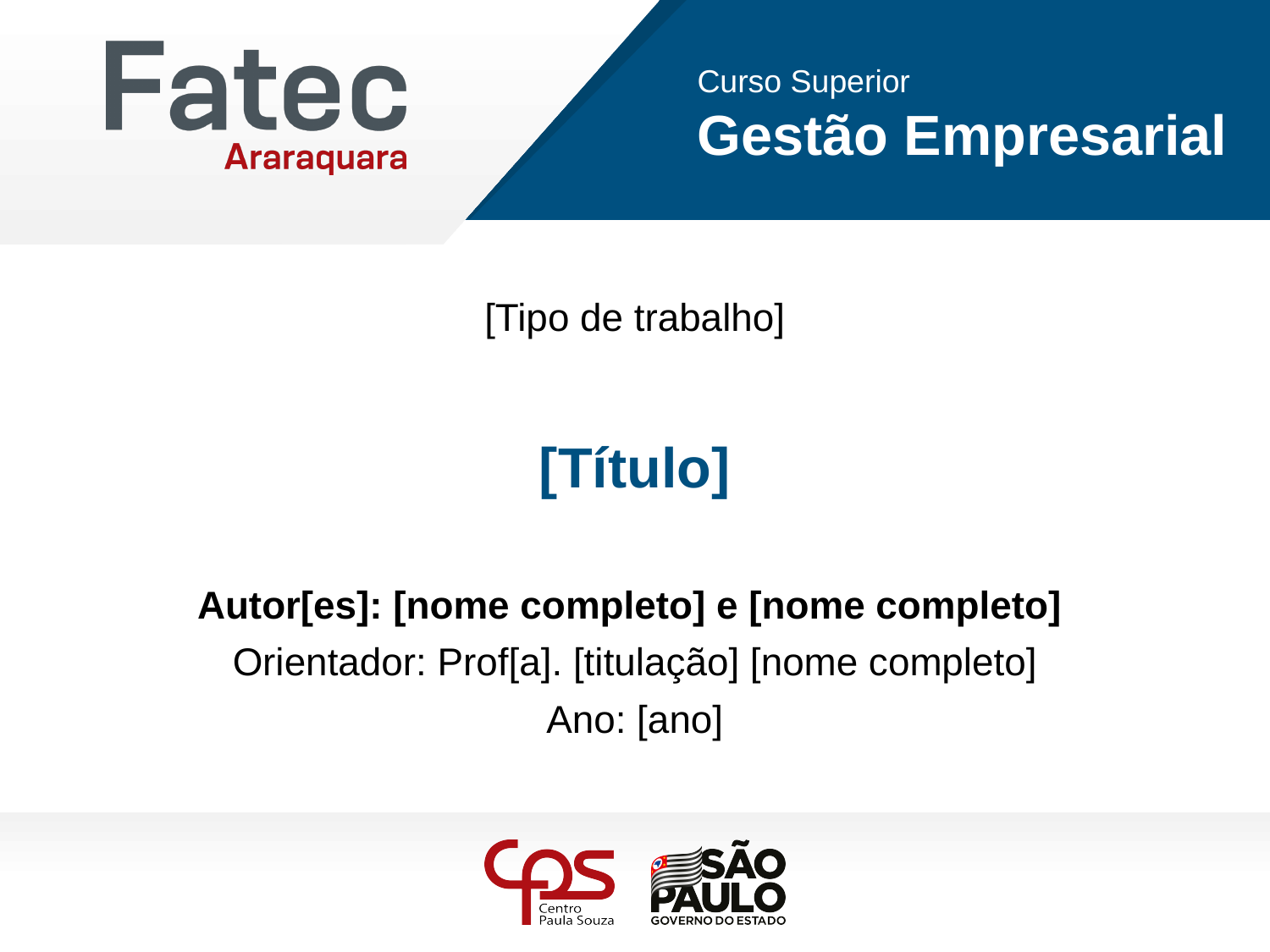

[Tipo de trabalho]
[Título]
Autor[es]: [nome completo] e [nome completo]
Orientador: Prof[a]. [titulação] [nome completo]
Ano: [ano]